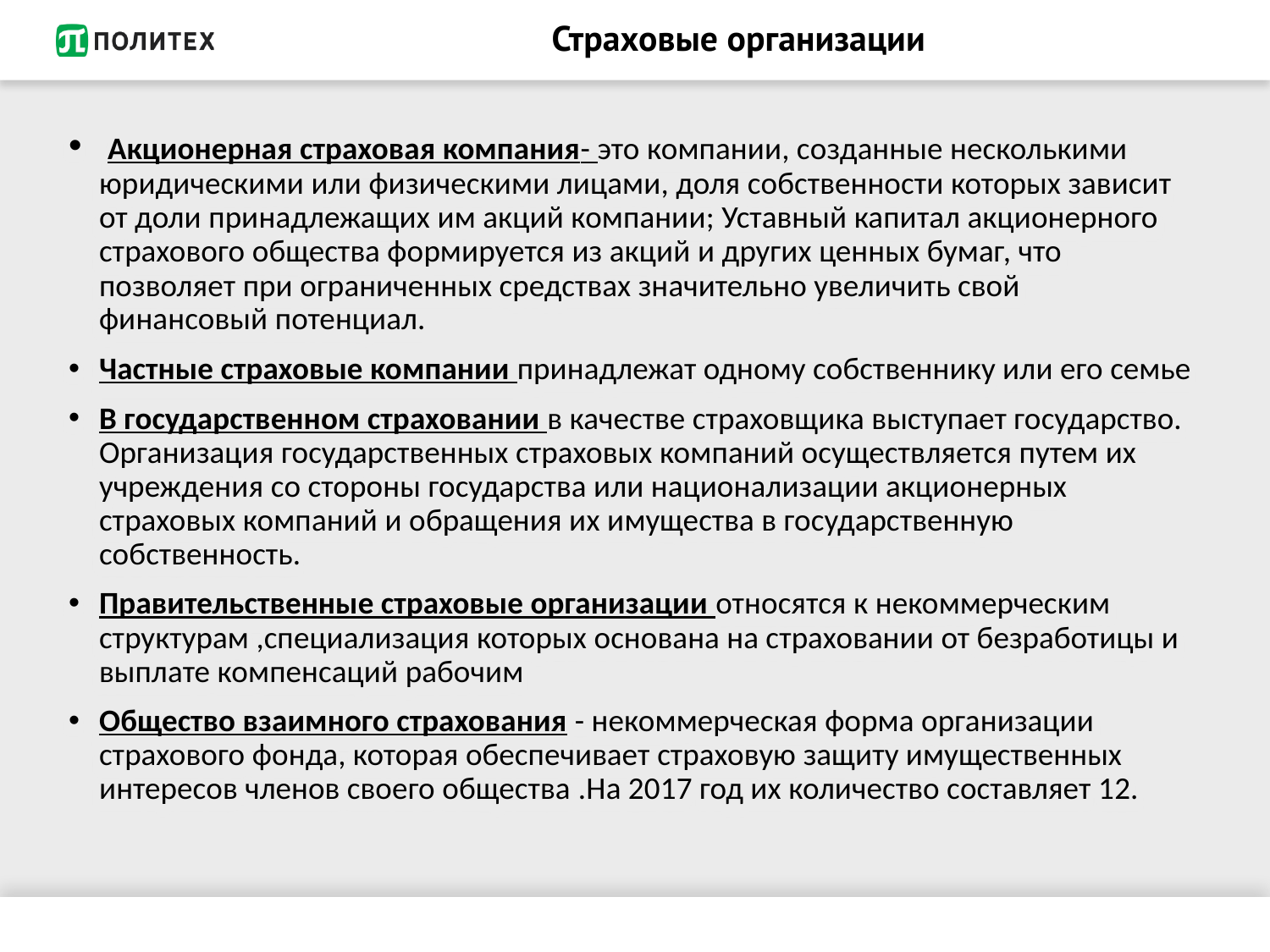

# Страховые организации
 Акционерная страховая компания- это компании, созданные несколькими юридическими или физическими лицами, доля собственности которых зависит от доли принадлежащих им акций компании; Уставный капитал акционерного страхового общества формируется из акций и других ценных бумаг, что позволяет при ограниченных средствах значительно увеличить свой финансовый потенциал.
Частные страховые компании принадлежат одному собственнику или его семье
В государственном страховании в качестве страховщика выступает государство. Организация государственных страховых компаний осуществляется путем их учреждения со стороны государства или национализации акционерных страховых компаний и обращения их имущества в государственную собственность.
Правительственные страховые организации относятся к некоммерческим структурам ,специализация которых основана на страховании от безработицы и выплате компенсаций рабочим
Общество взаимного страхования - некоммерческая форма организации страхового фонда, которая обеспечивает страховую защиту имущественных интересов членов своего общества .На 2017 год их количество составляет 12.